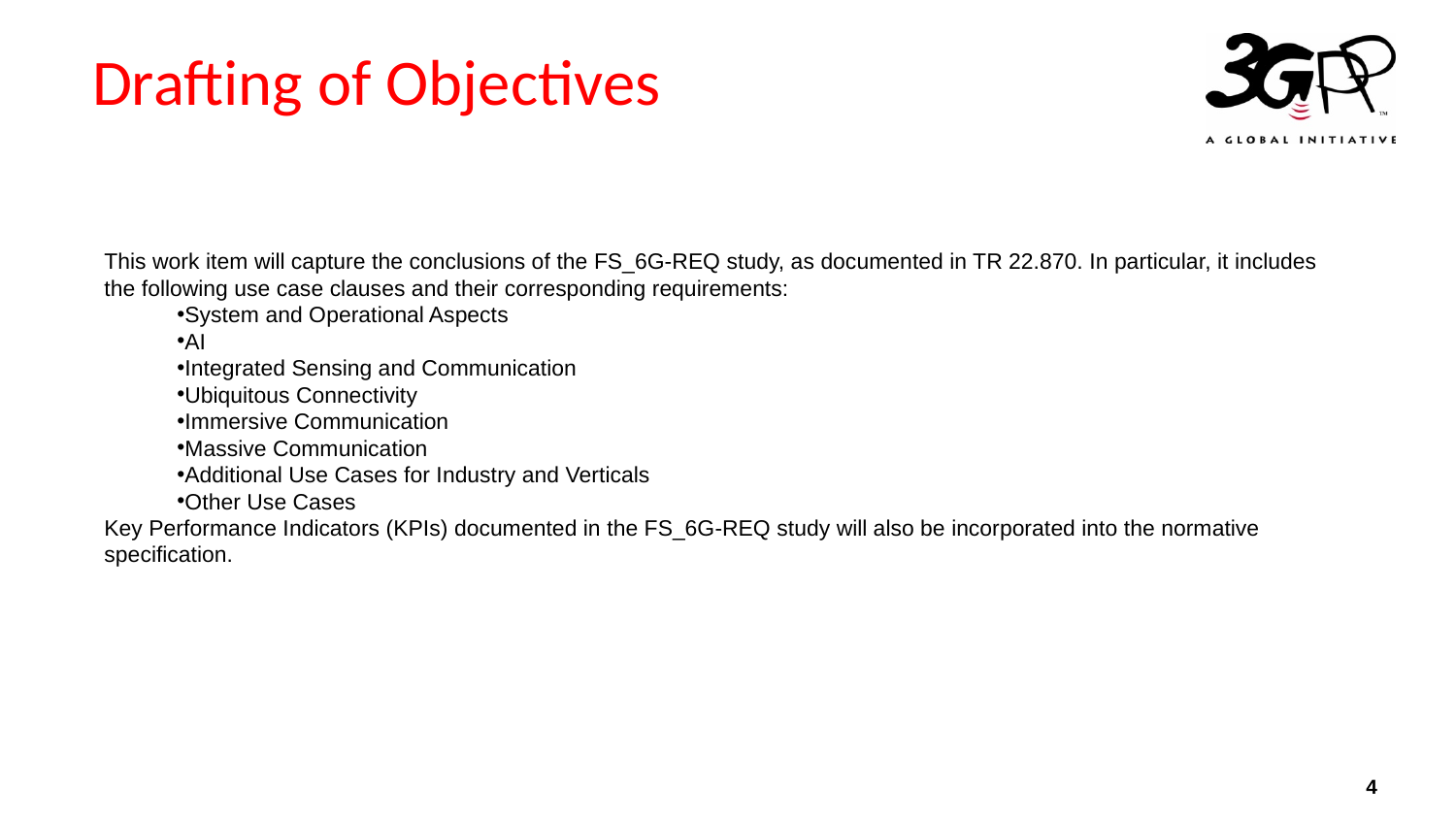

# Drafting of Objectives
This work item will capture the conclusions of the FS_6G-REQ study, as documented in TR 22.870. In particular, it includes the following use case clauses and their corresponding requirements:
System and Operational Aspects
AI
Integrated Sensing and Communication
Ubiquitous Connectivity
Immersive Communication
Massive Communication
Additional Use Cases for Industry and Verticals
Other Use Cases
Key Performance Indicators (KPIs) documented in the FS_6G-REQ study will also be incorporated into the normative specification.